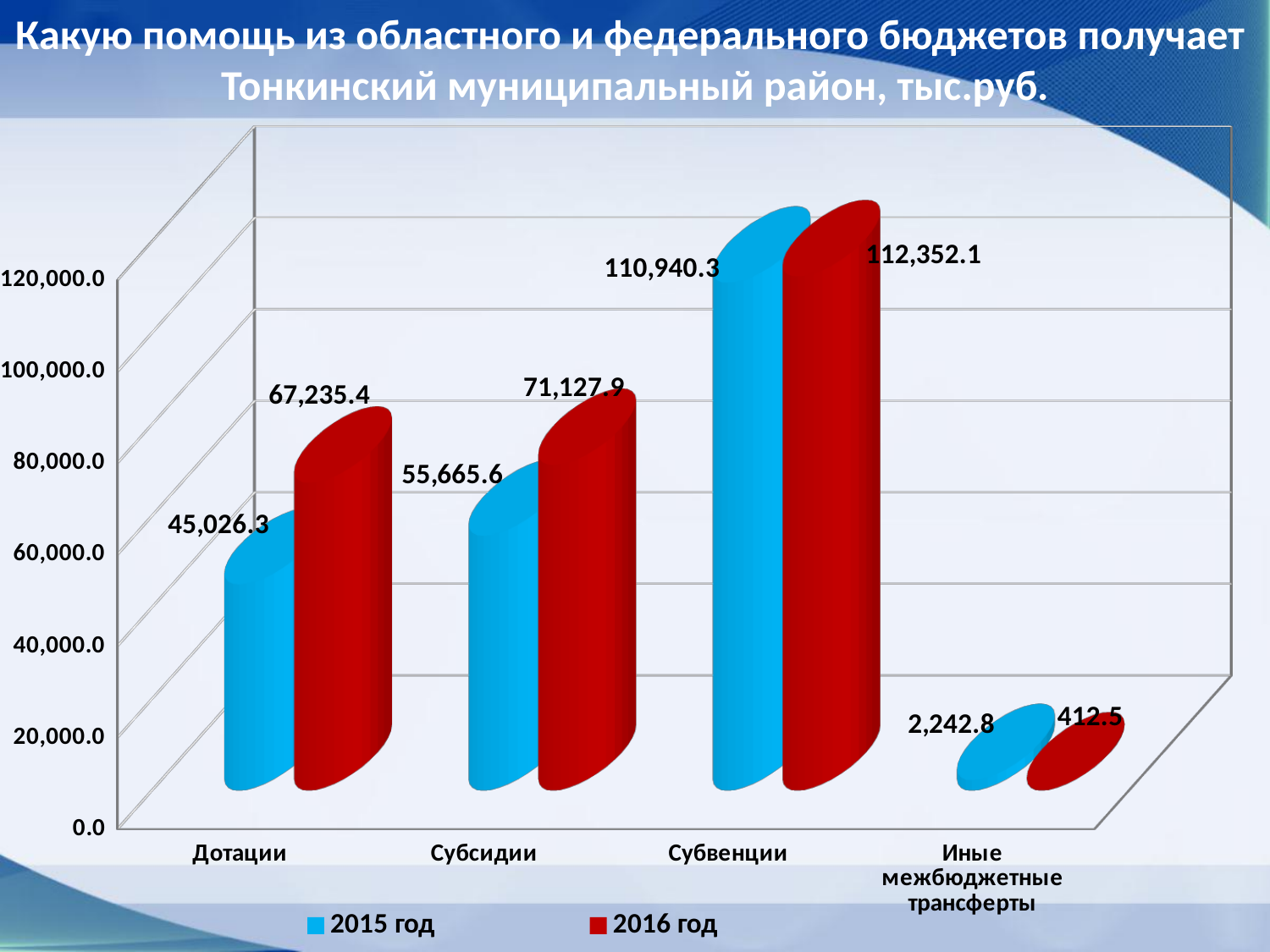

Какую помощь из областного и федерального бюджетов получает
Тонкинский муниципальный район, тыс.руб.

[unsupported chart]